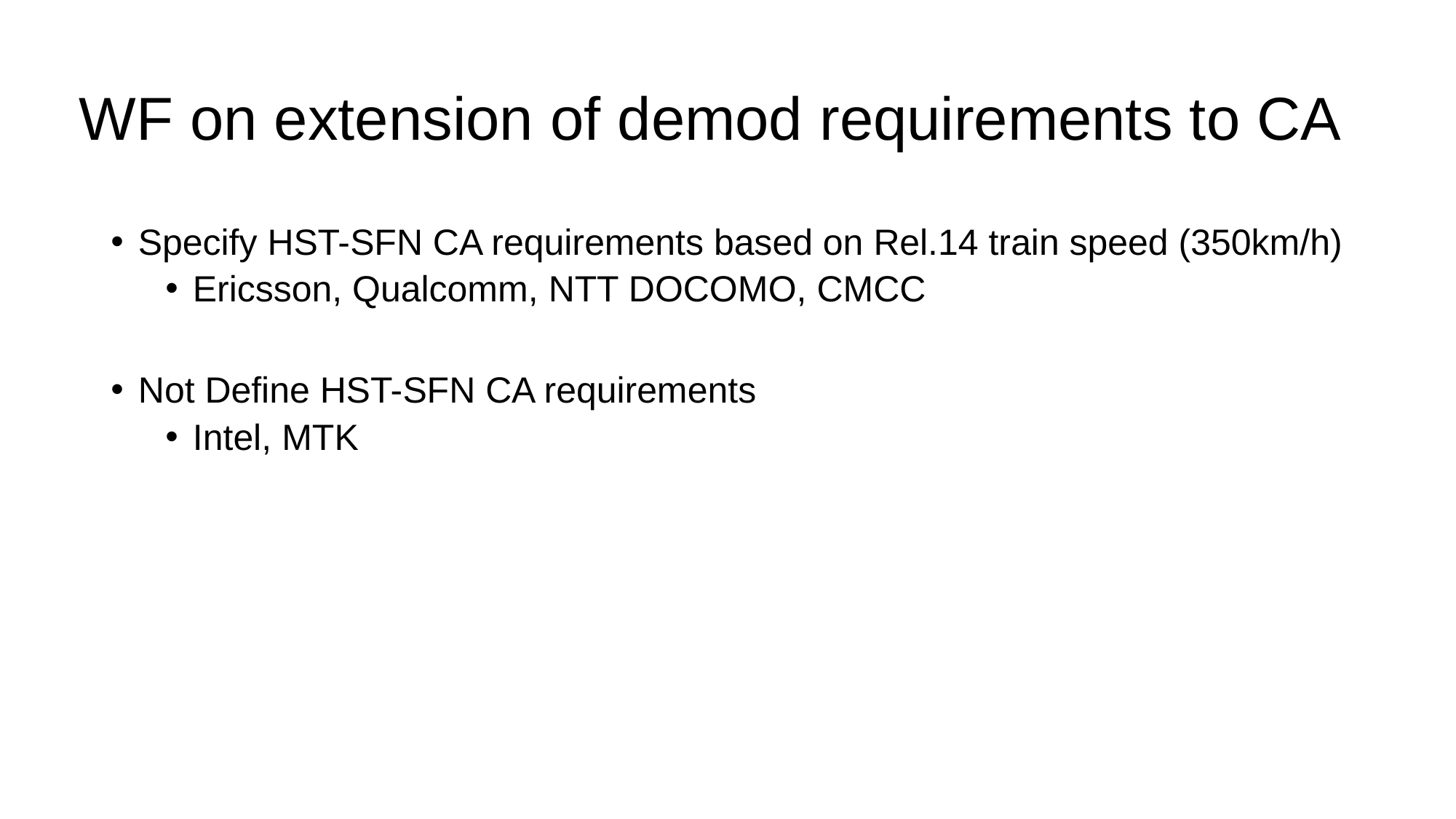

# WF on extension of demod requirements to CA
Specify HST-SFN CA requirements based on Rel.14 train speed (350km/h)
Ericsson, Qualcomm, NTT DOCOMO, CMCC

Not Define HST-SFN CA requirements
Intel, MTK